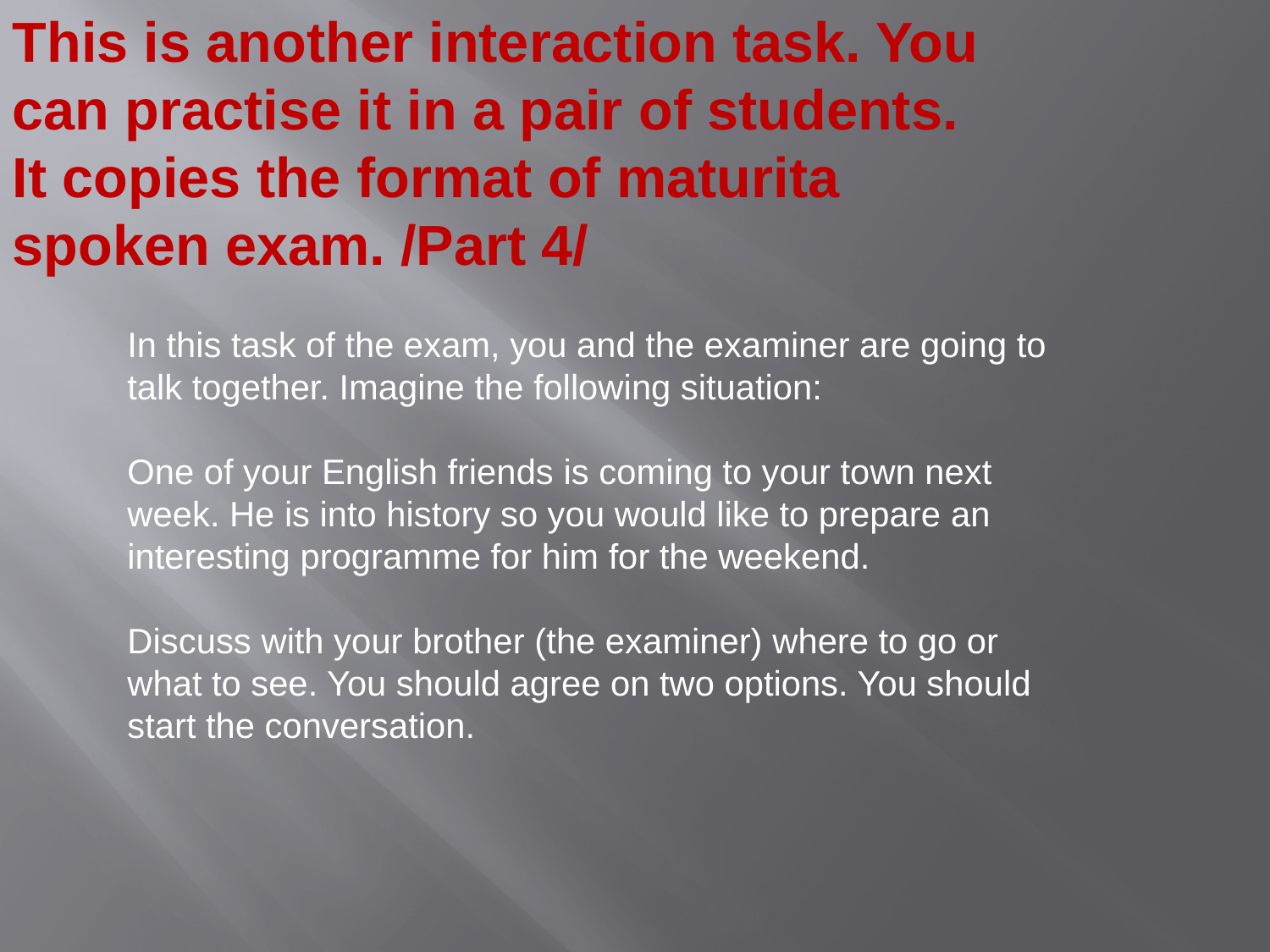

This is another interaction task. You
can practise it in a pair of students.
It copies the format of maturita
spoken exam. /Part 4/

In this task of the exam, you and the examiner are going to talk together. Imagine the following situation:

One of your English friends is coming to your town next week. He is into history so you would like to prepare an interesting programme for him for the weekend.

Discuss with your brother (the examiner) where to go or what to see. You should agree on two options. You should start the conversation.